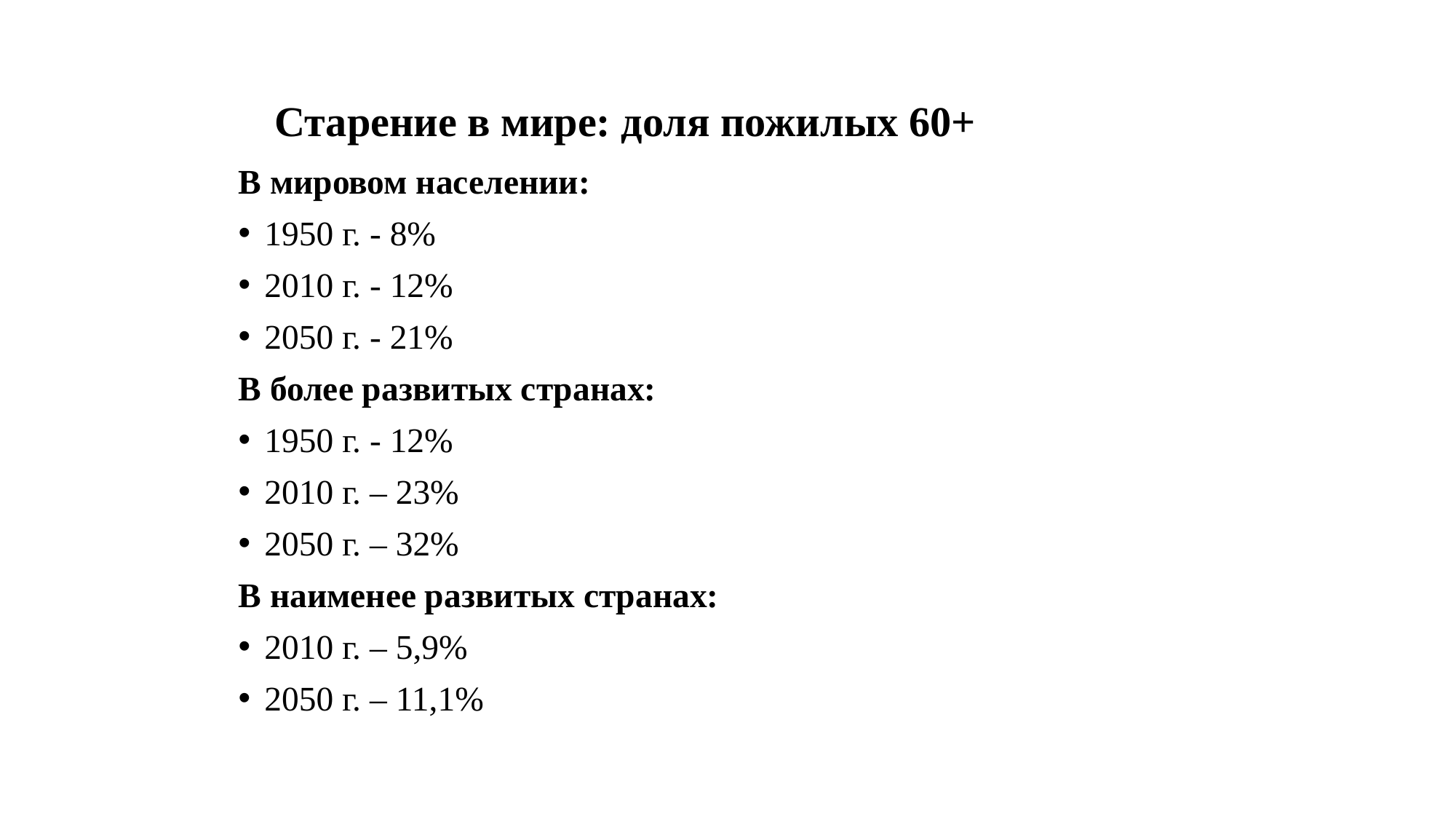

# Старение в мире: доля пожилых 60+
В мировом населении:
1950 г. - 8%
2010 г. - 12%
2050 г. - 21%
В более развитых странах:
1950 г. - 12%
2010 г. – 23%
2050 г. – 32%
В наименее развитых странах:
2010 г. – 5,9%
2050 г. – 11,1%